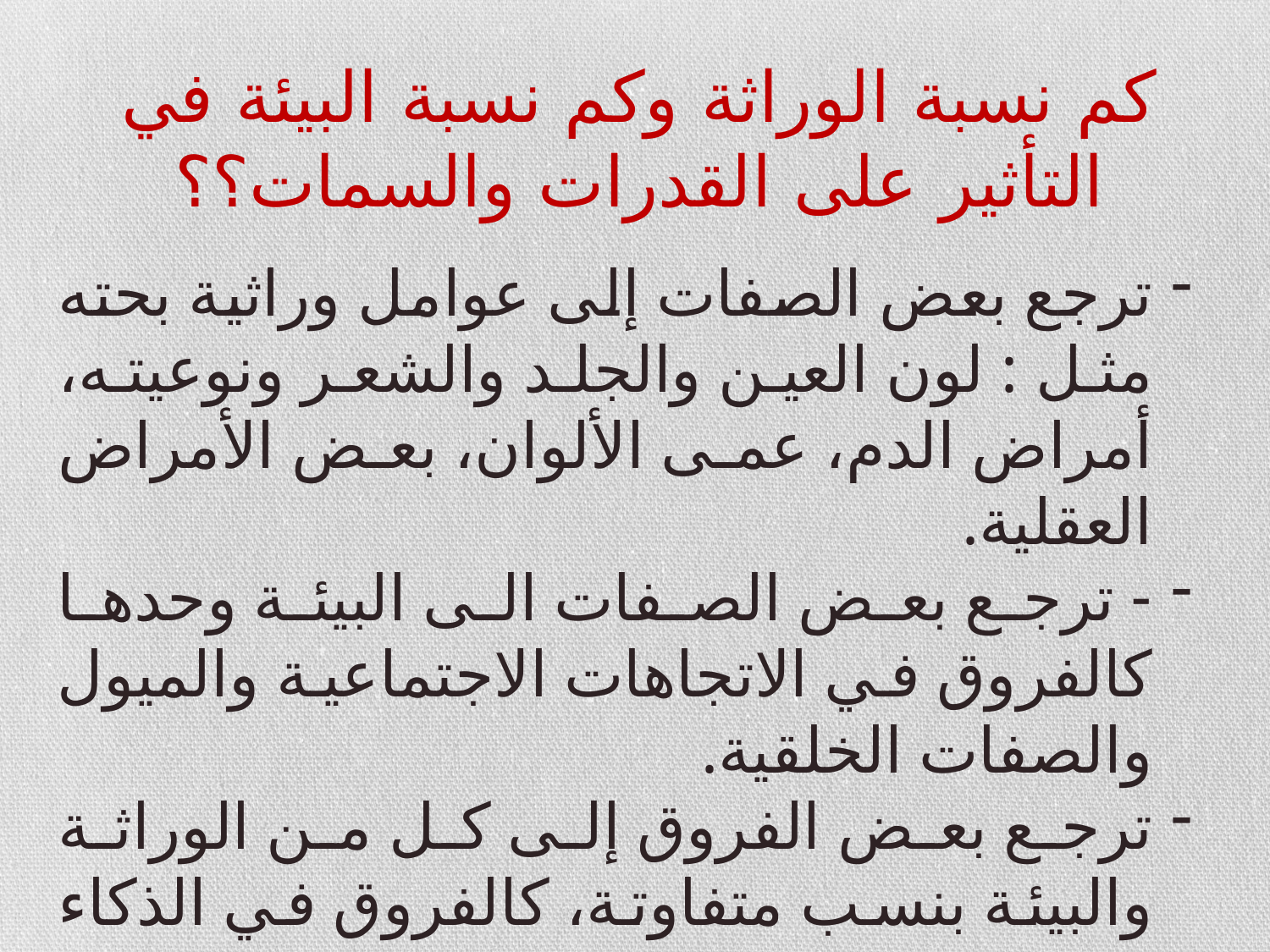

# كم نسبة الوراثة وكم نسبة البيئة في التأثير على القدرات والسمات؟؟
ترجع بعض الصفات إلى عوامل وراثية بحته مثل : لون العين والجلد والشعر ونوعيته، أمراض الدم، عمى الألوان، بعض الأمراض العقلية.
- ترجع بعض الصفات الى البيئة وحدها كالفروق في الاتجاهات الاجتماعية والميول والصفات الخلقية.
ترجع بعض الفروق إلى كل من الوراثة والبيئة بنسب متفاوتة، كالفروق في الذكاء إلا في حالات التوائم الصنوية، إذا يرجع اختلافهم في الذكاء إلى عوالم بيئية.